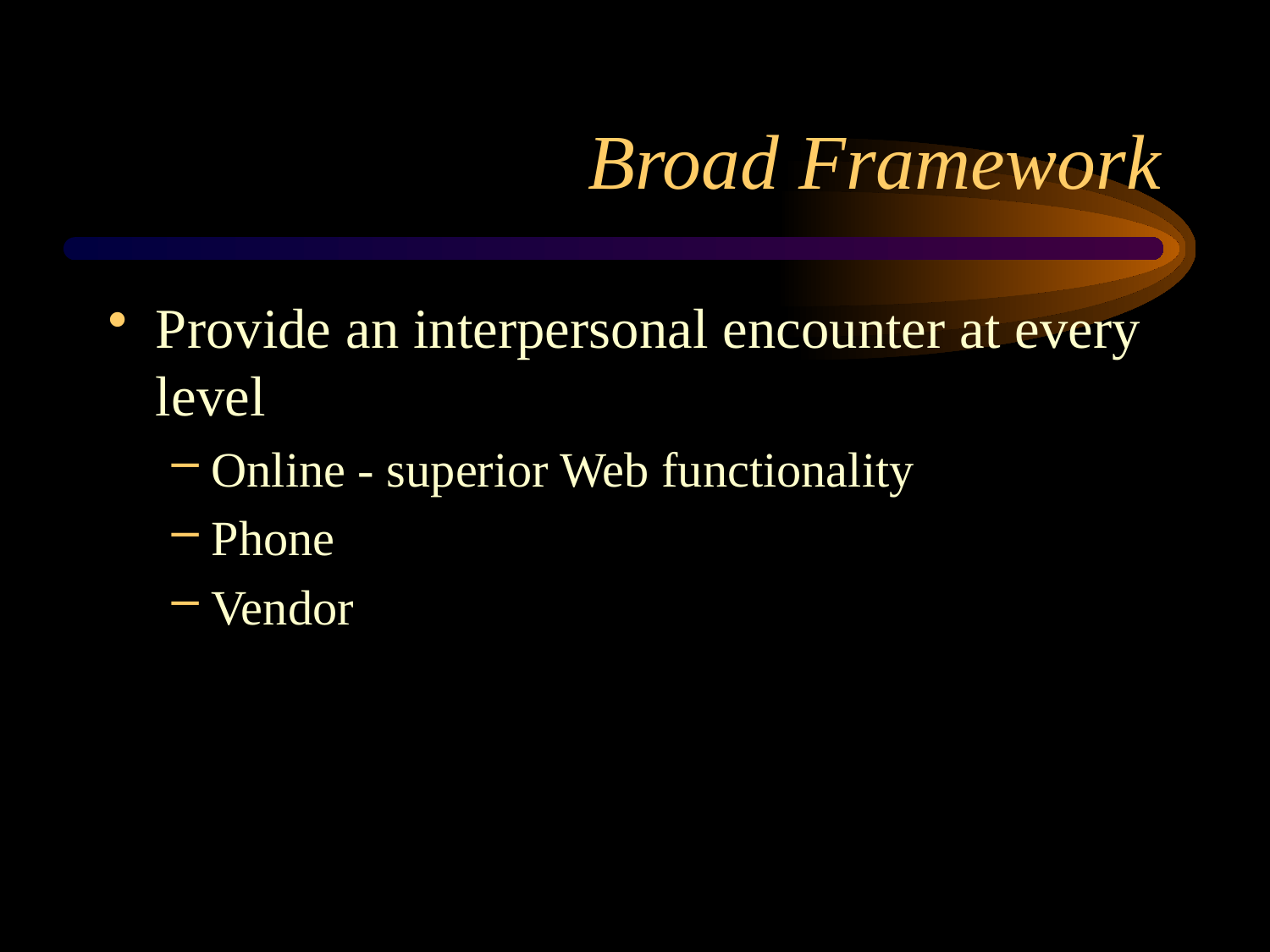

# Broad Framework
Provide an interpersonal encounter at every level
Online - superior Web functionality
Phone
Vendor